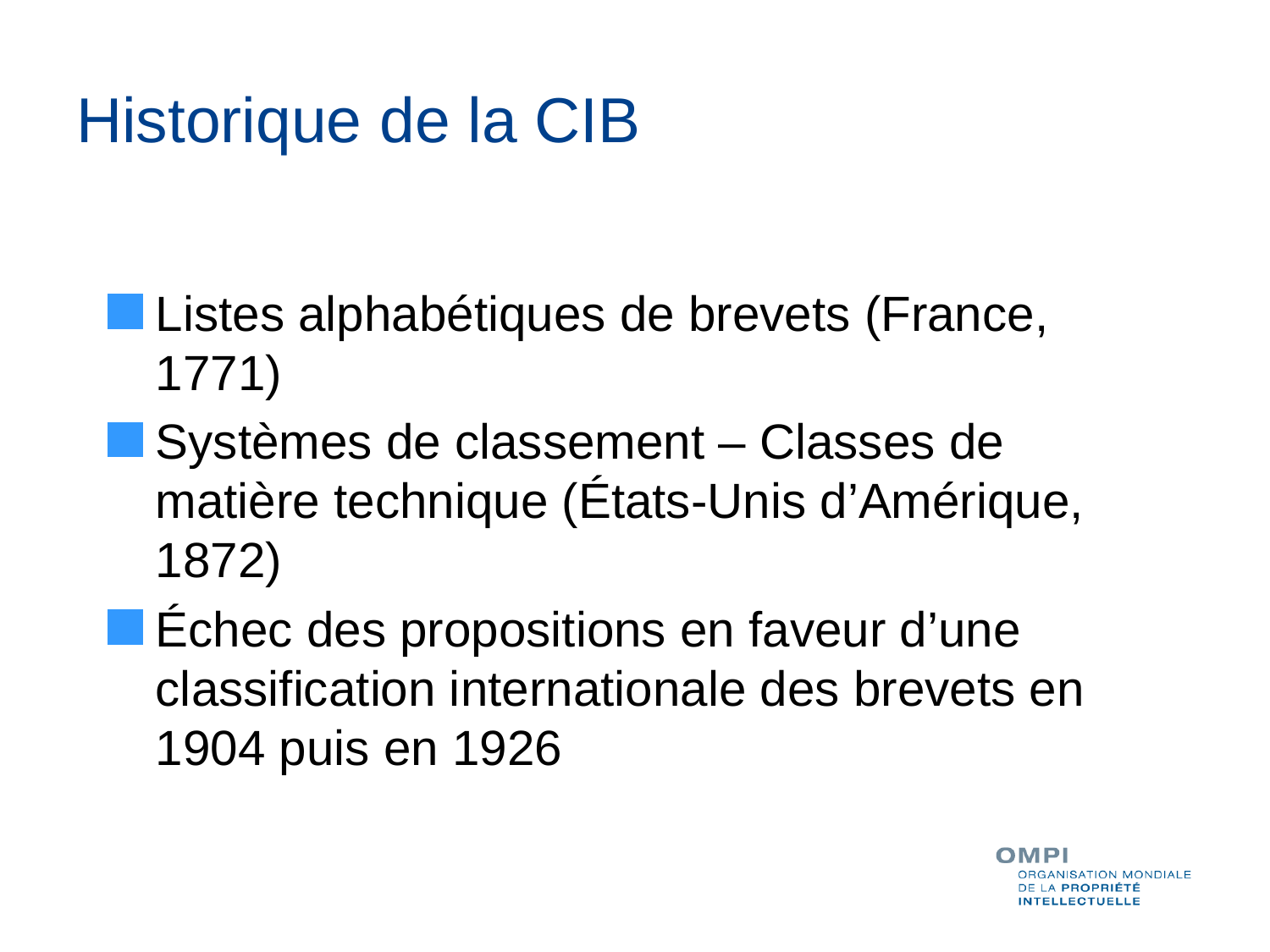

# Historique de la CIB
Listes alphabétiques de brevets (France, 1771)
Systèmes de classement – Classes de matière technique (États-Unis d’Amérique, 1872)
Échec des propositions en faveur d’une classification internationale des brevets en 1904 puis en 1926